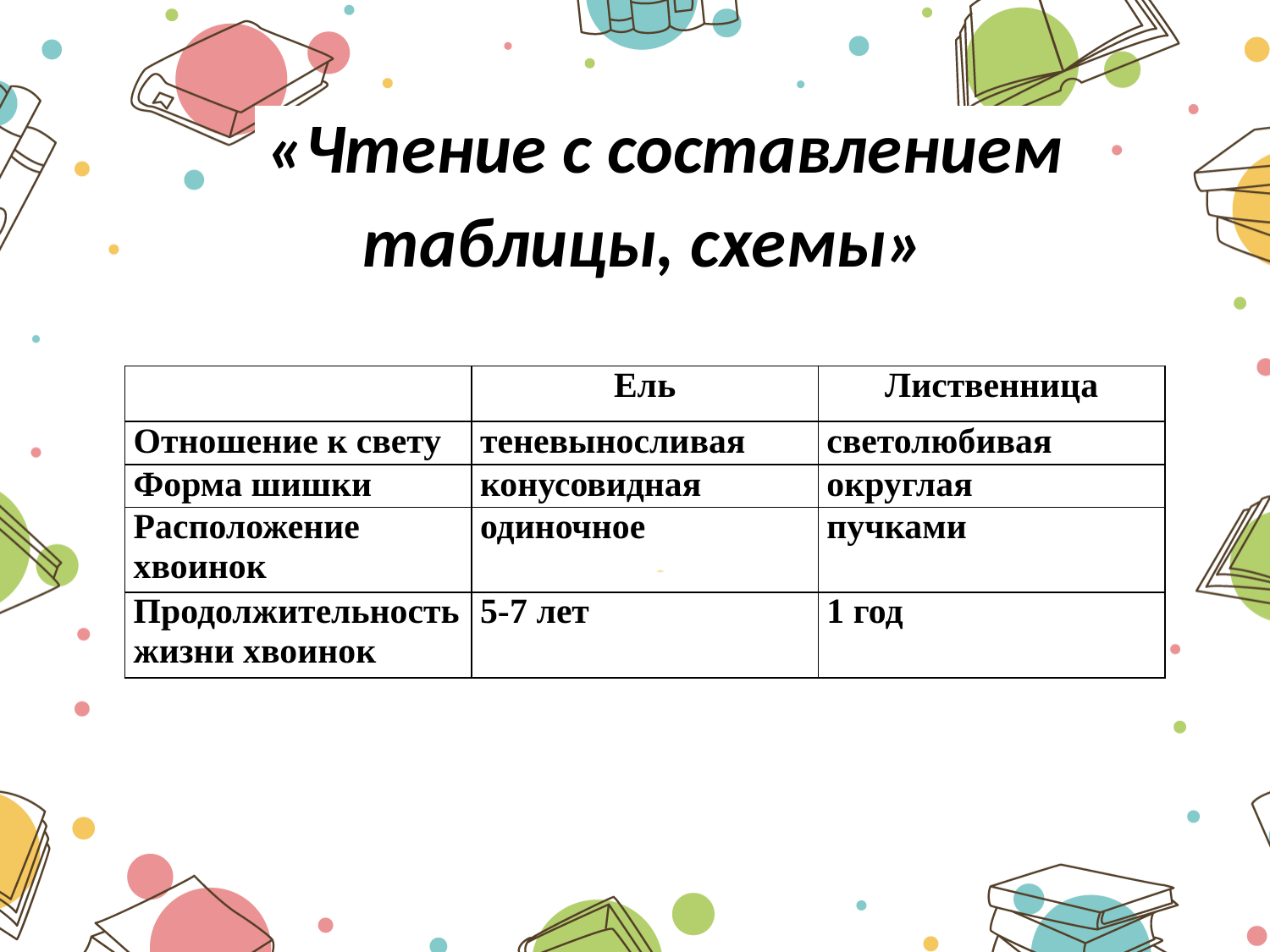

«Чтение с составлением
      таблицы, схемы»
|  | Ель | Лиственница |
| --- | --- | --- |
| Отношение к свету | теневыносливая | светолюбивая |
| Форма шишки | конусовидная | округлая |
| Расположение хвоинок | одиночное | пучками |
| Продолжительность жизни хвоинок | 5-7 лет | 1 год |